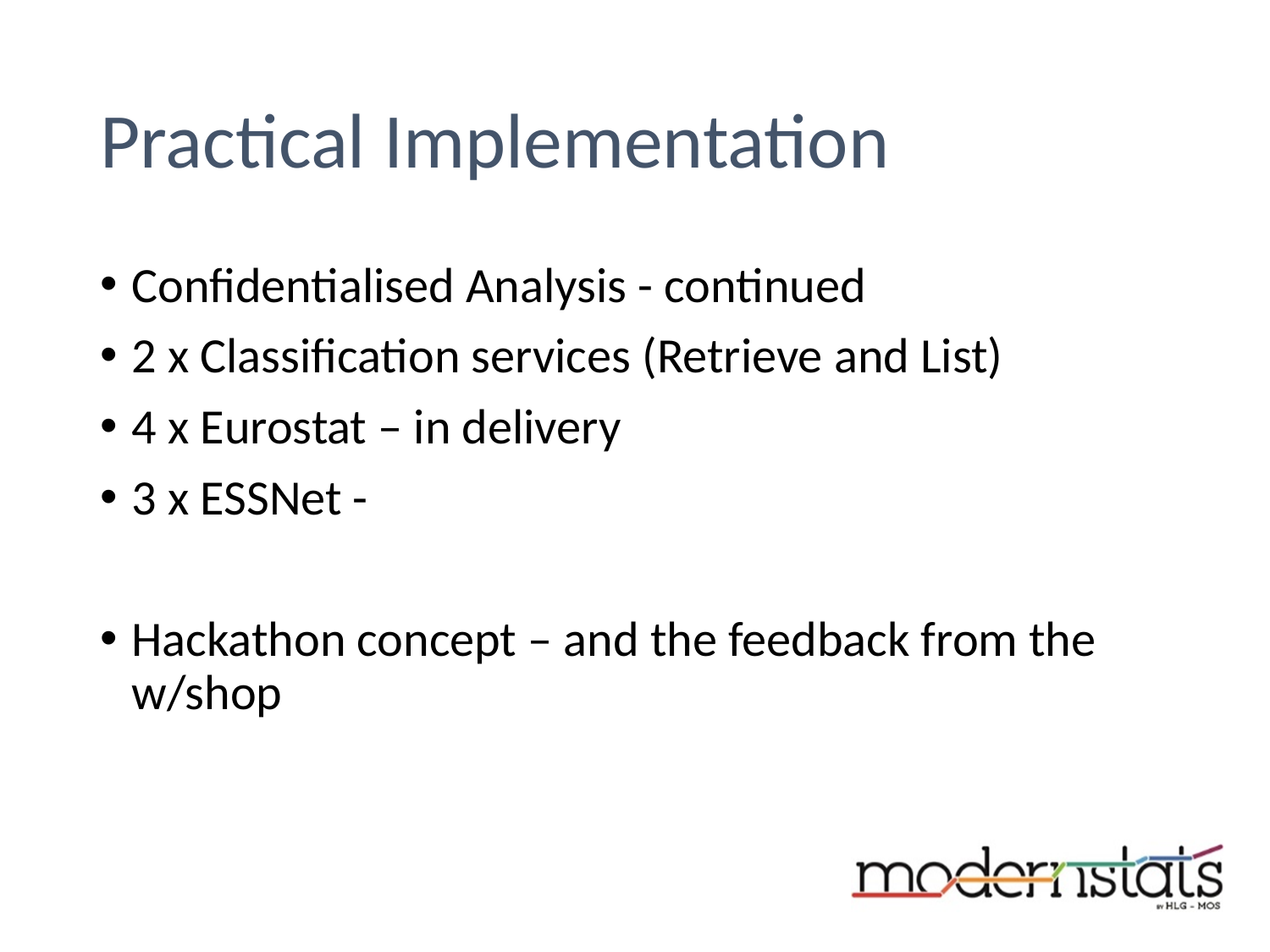

# Practical Implementation
Confidentialised Analysis - continued
2 x Classification services (Retrieve and List)
4 x Eurostat – in delivery
3 x ESSNet -

Hackathon concept – and the feedback from the w/shop